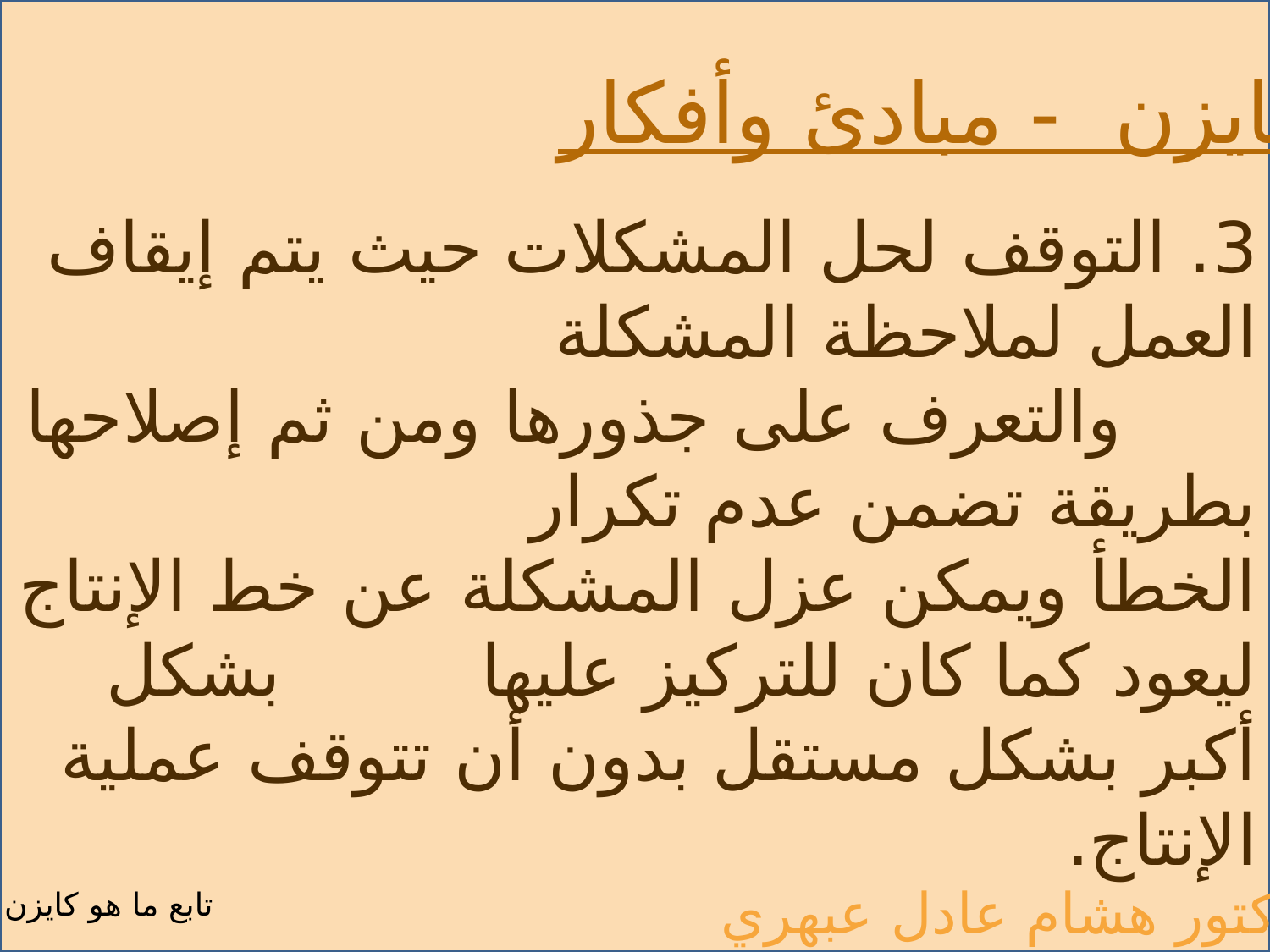

كايزن  - مبادئ وأفكار
3. التوقف لحل المشكلات حيث يتم إيقاف العمل لملاحظة المشكلة
      والتعرف على جذورها ومن ثم إصلاحها بطريقة تضمن عدم تكرار             ا    الخطأ ويمكن عزل المشكلة عن خط الإنتاج ليعود كما كان للتركيز عليها    ب  بشكل  أكبر بشكل مستقل بدون أن تتوقف عملية الإنتاج.
4. مبدأ منع حدوث المشكلات من خلال إنشاء أنظمة لا تسمح بحدوث
        الأخطاء أو أنظمة ذكية تستطيع مراقبة الأخطاء.
الدكتور هشام عادل عبهري
تابع ما هو كايزن